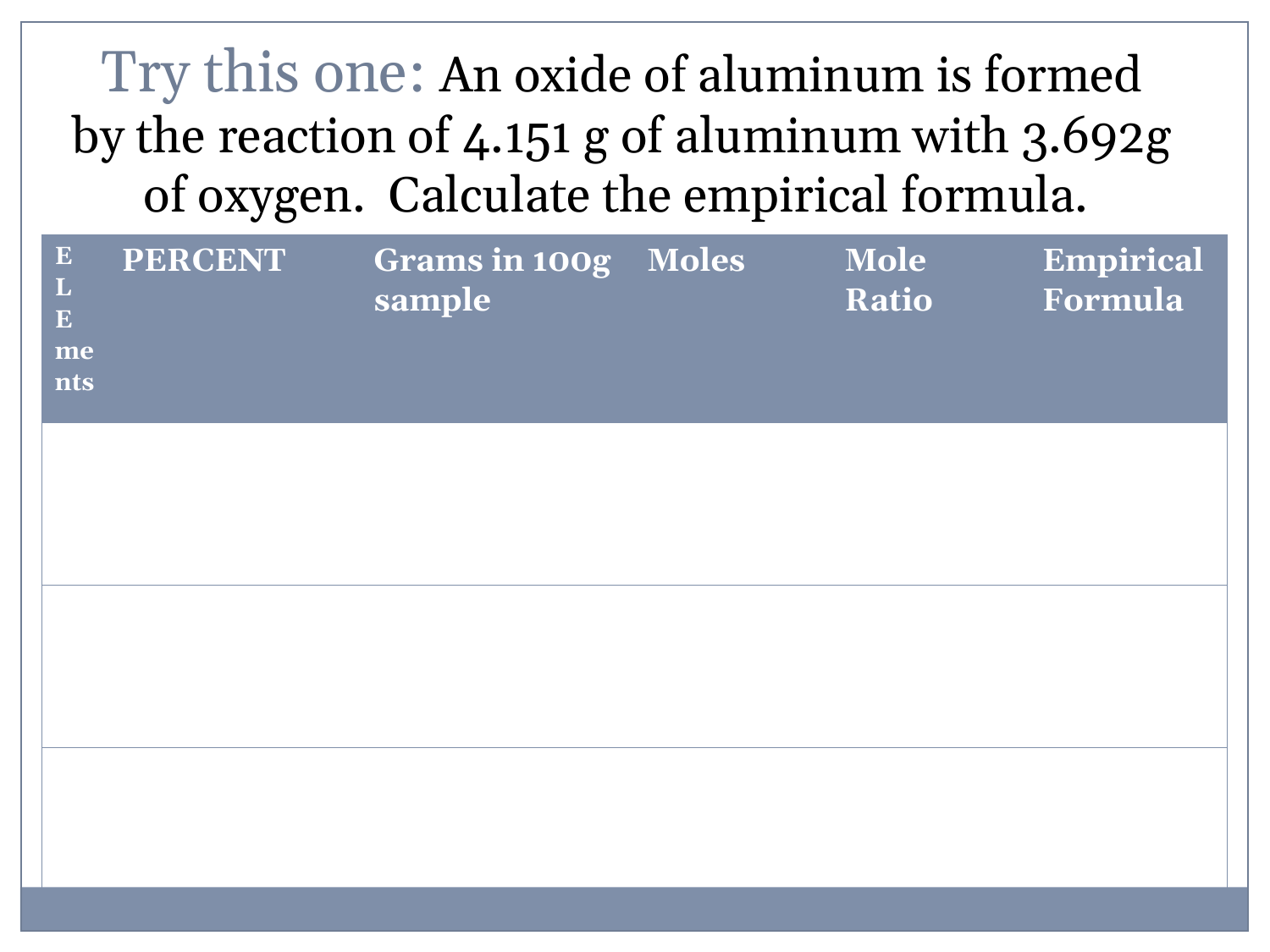

Try this one: An oxide of aluminum is formed by the reaction of 4.151 g of aluminum with 3.692g of oxygen.  Calculate the empirical formula.
| E L E ments | PERCENT | Grams in 100g sample | Moles | Mole Ratio | Empirical Formula |
| --- | --- | --- | --- | --- | --- |
|  |  |  |  |  |  |
|  |  |  |  |  |  |
|  |  |  |  |  |  |